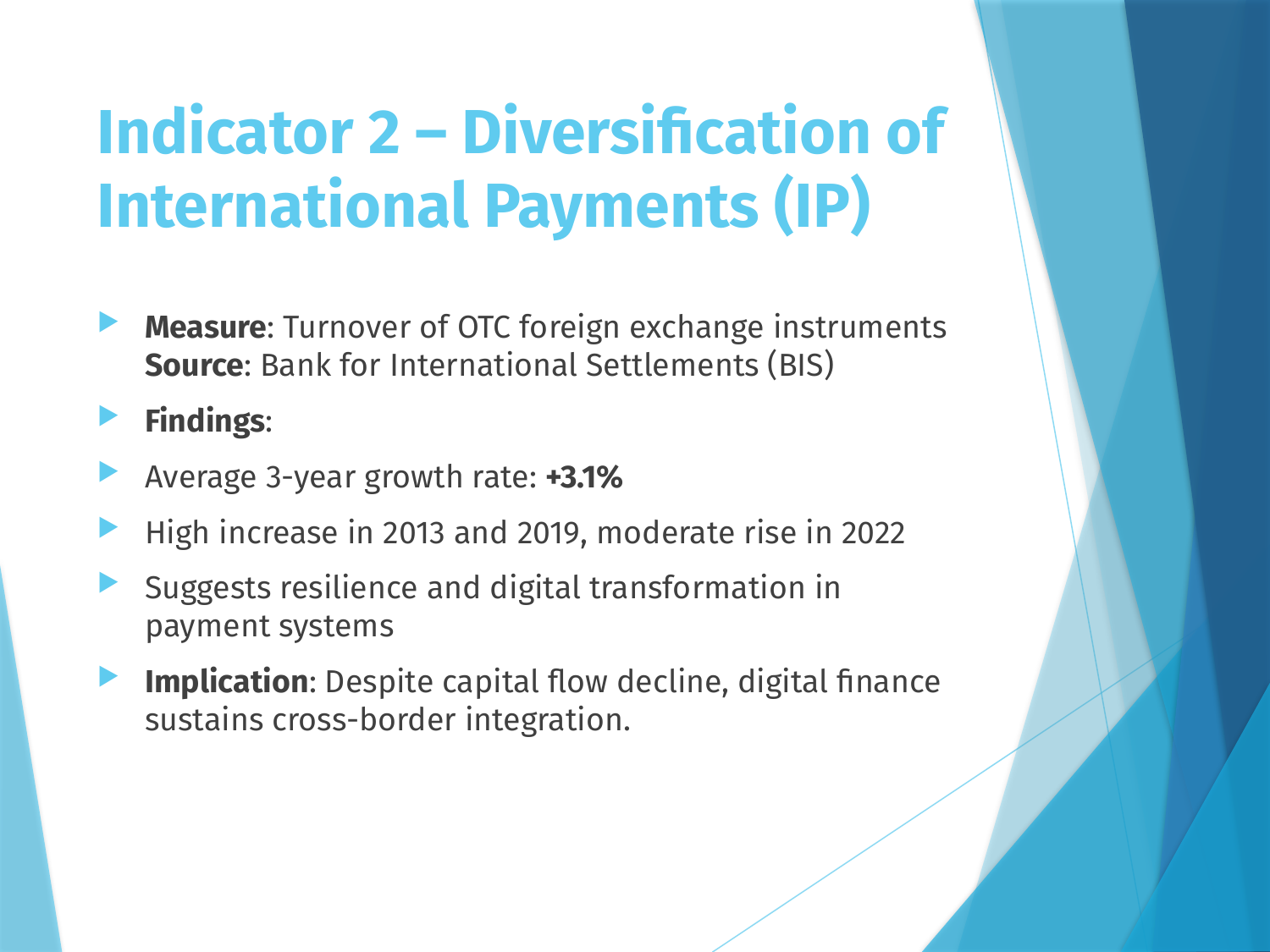

# Indicator 2 – Diversification of International Payments (IP)
Measure: Turnover of OTC foreign exchange instruments
Source: Bank for International Settlements (BIS)
Findings:
Average 3-year growth rate: +3.1%
High increase in 2013 and 2019, moderate rise in 2022
Suggests resilience and digital transformation in payment systems
Implication: Despite capital flow decline, digital finance sustains cross-border integration.